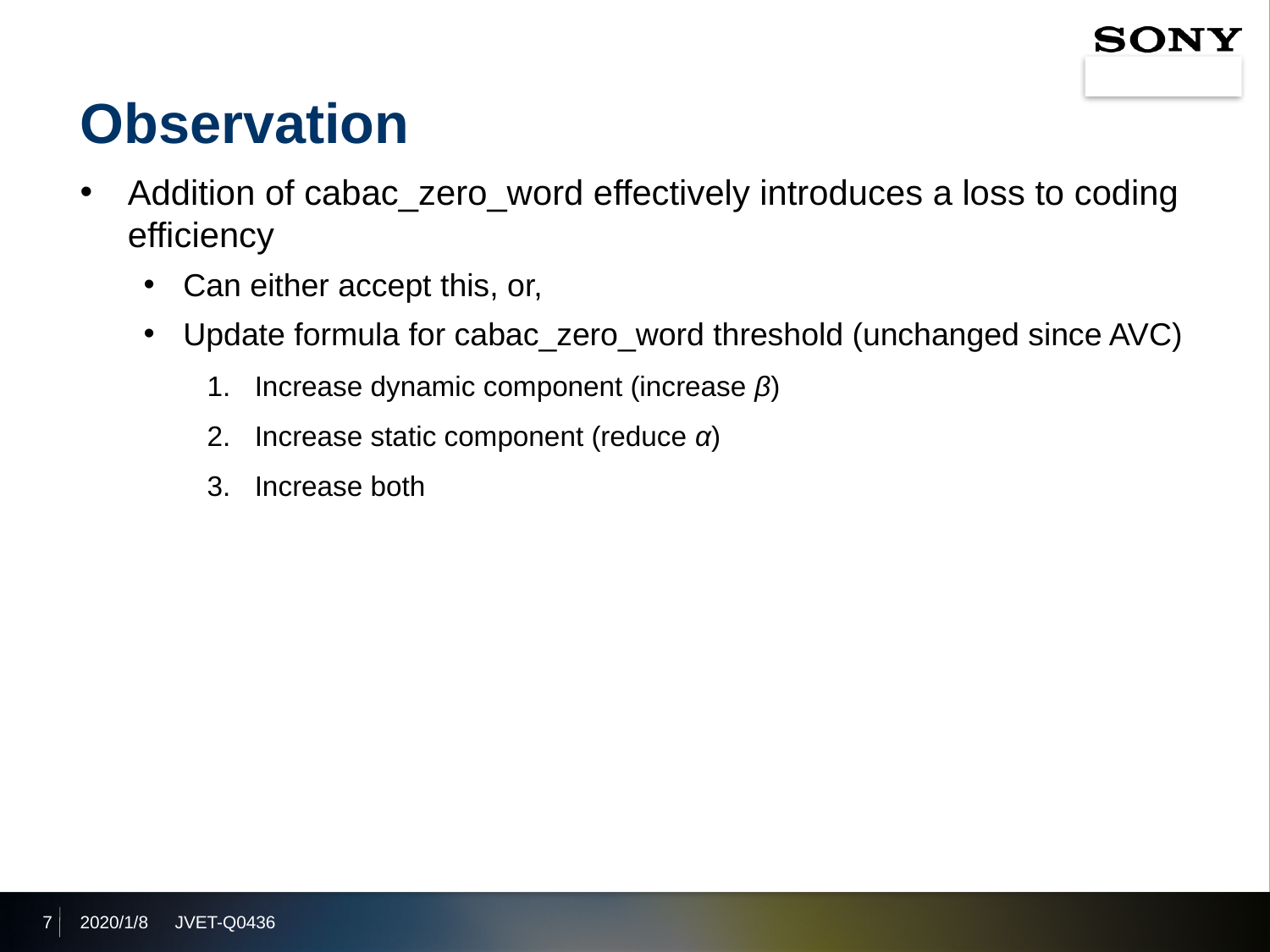

# Observation
Addition of cabac_zero_word effectively introduces a loss to coding efficiency
Can either accept this, or,
Update formula for cabac_zero_word threshold (unchanged since AVC)
Increase dynamic component (increase β)
Increase static component (reduce α)
Increase both
7
2020/1/8
JVET-Q0436